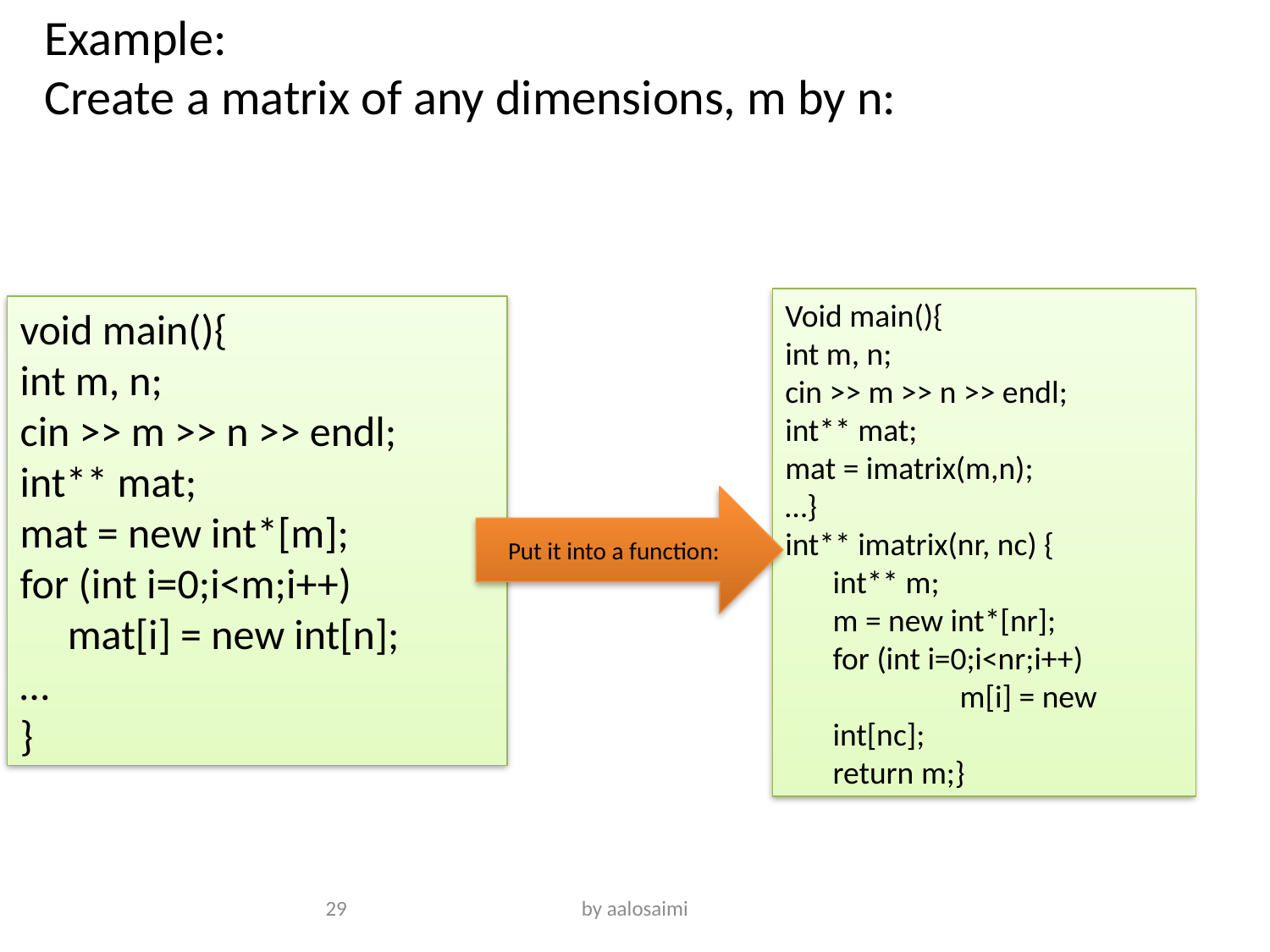

Example:
Create a matrix of any dimensions, m by n:
Void main(){
int m, n;
cin >> m >> n >> endl;
int** mat;
mat = imatrix(m,n);
…}
int** imatrix(nr, nc) {
	int** m;
	m = new int*[nr];
	for (int i=0;i<nr;i++)
		m[i] = new int[nc];
	return m;}
void main(){
int m, n;
cin >> m >> n >> endl;
int** mat;
mat = new int*[m];
for (int i=0;i<m;i++)
	mat[i] = new int[n];
…
}
Put it into a function:
29
by aalosaimi